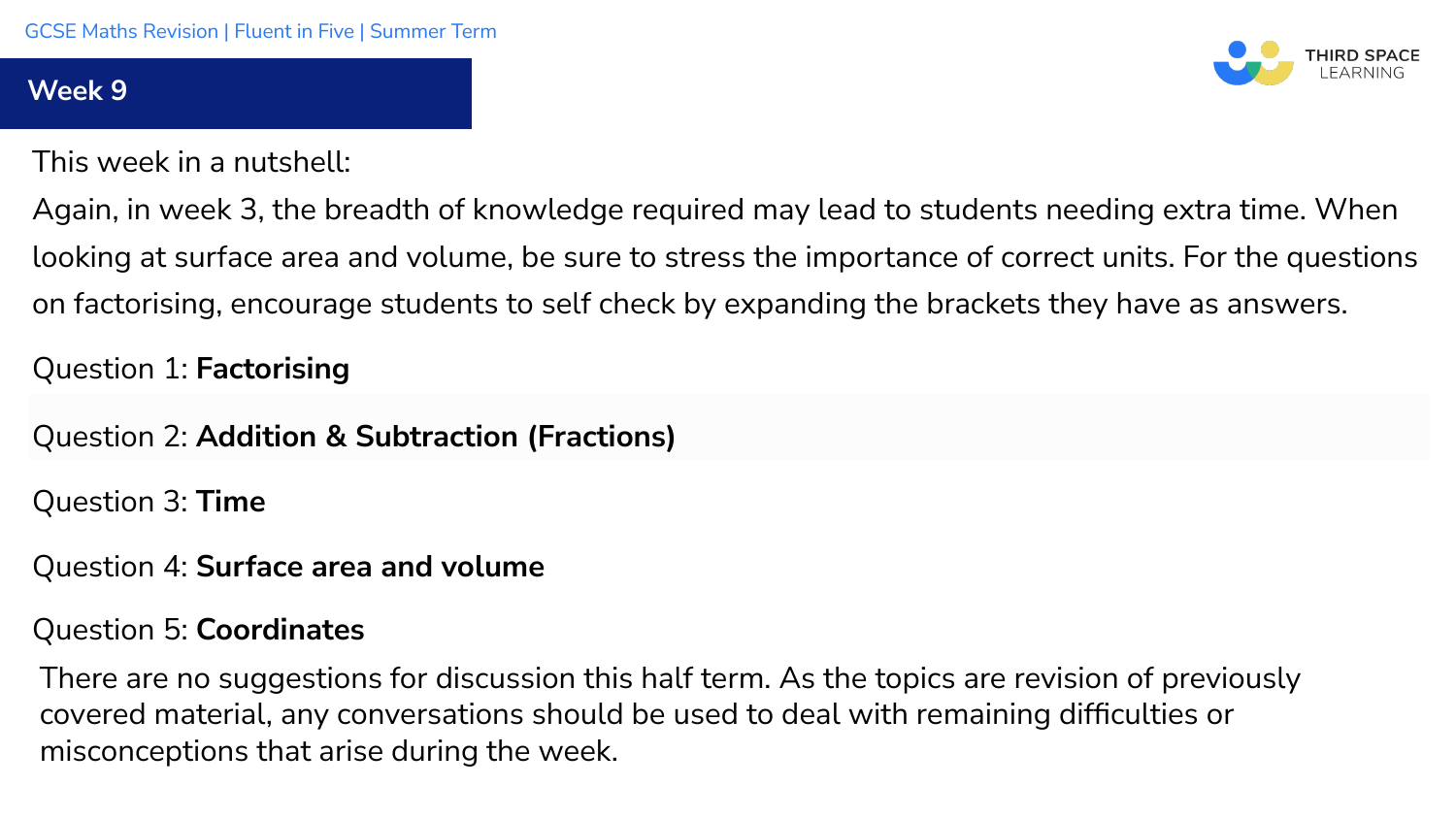

Week 9
| This week in a nutshell: Again, in week 3, the breadth of knowledge required may lead to students needing extra time. When looking at surface area and volume, be sure to stress the importance of correct units. For the questions on factorising, encourage students to self check by expanding the brackets they have as answers. |
| --- |
| Question 1: Factorising |
| Question 2: Addition & Subtraction (Fractions) |
| Question 3: Time |
| Question 4: Surface area and volume |
| Question 5: Coordinates |
There are no suggestions for discussion this half term. As the topics are revision of previously covered material, any conversations should be used to deal with remaining difficulties or misconceptions that arise during the week.